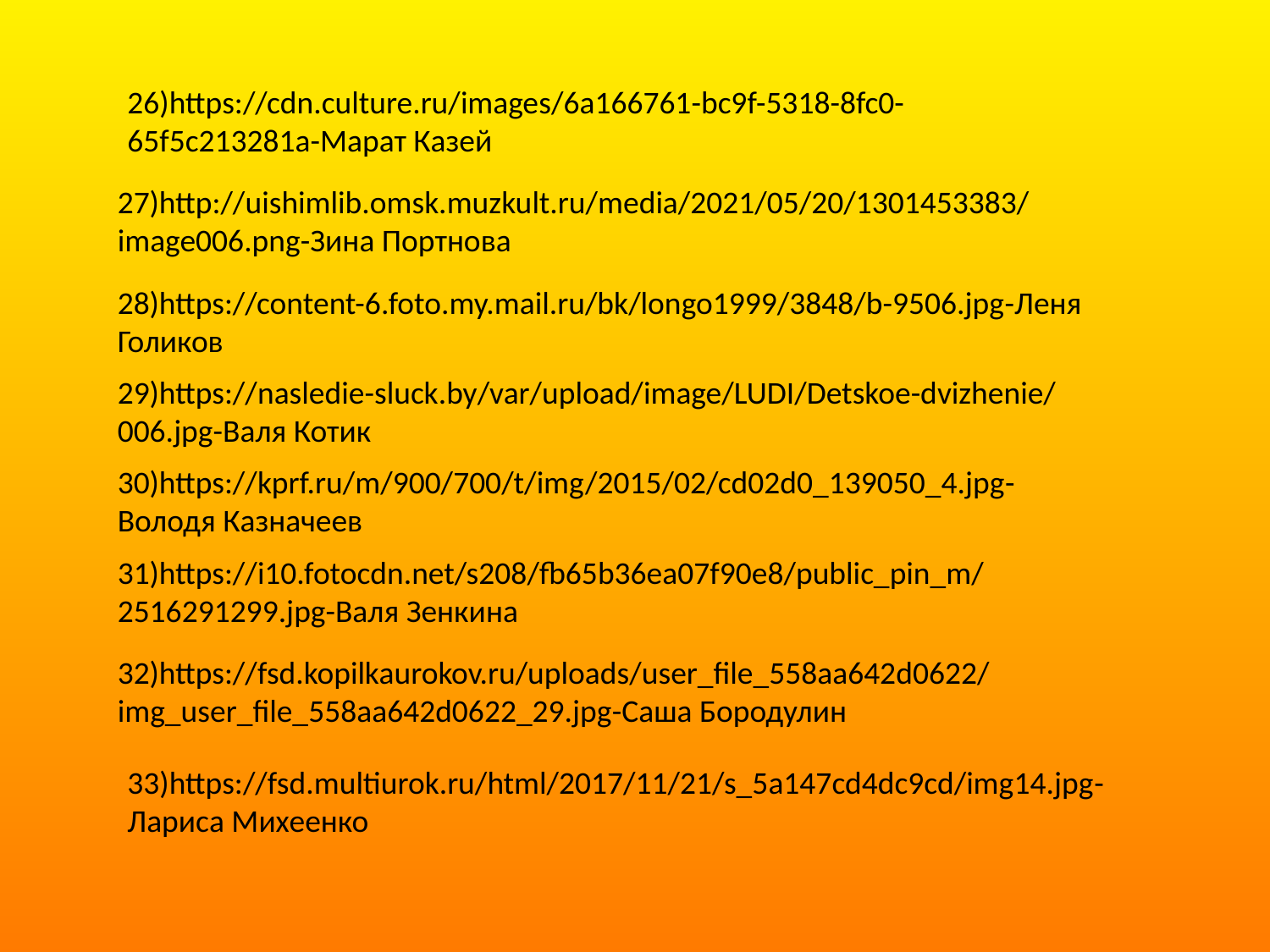

26)https://cdn.culture.ru/images/6a166761-bc9f-5318-8fc0-65f5c213281a-Марат Казей
27)http://uishimlib.omsk.muzkult.ru/media/2021/05/20/1301453383/image006.png-Зина Портнова
28)https://content-6.foto.my.mail.ru/bk/longo1999/3848/b-9506.jpg-Леня Голиков
29)https://nasledie-sluck.by/var/upload/image/LUDI/Detskoe-dvizhenie/006.jpg-Валя Котик
30)https://kprf.ru/m/900/700/t/img/2015/02/cd02d0_139050_4.jpg-Володя Казначеев
31)https://i10.fotocdn.net/s208/fb65b36ea07f90e8/public_pin_m/2516291299.jpg-Валя Зенкина
32)https://fsd.kopilkaurokov.ru/uploads/user_file_558aa642d0622/img_user_file_558aa642d0622_29.jpg-Саша Бородулин
33)https://fsd.multiurok.ru/html/2017/11/21/s_5a147cd4dc9cd/img14.jpg-Лариса Михеенко